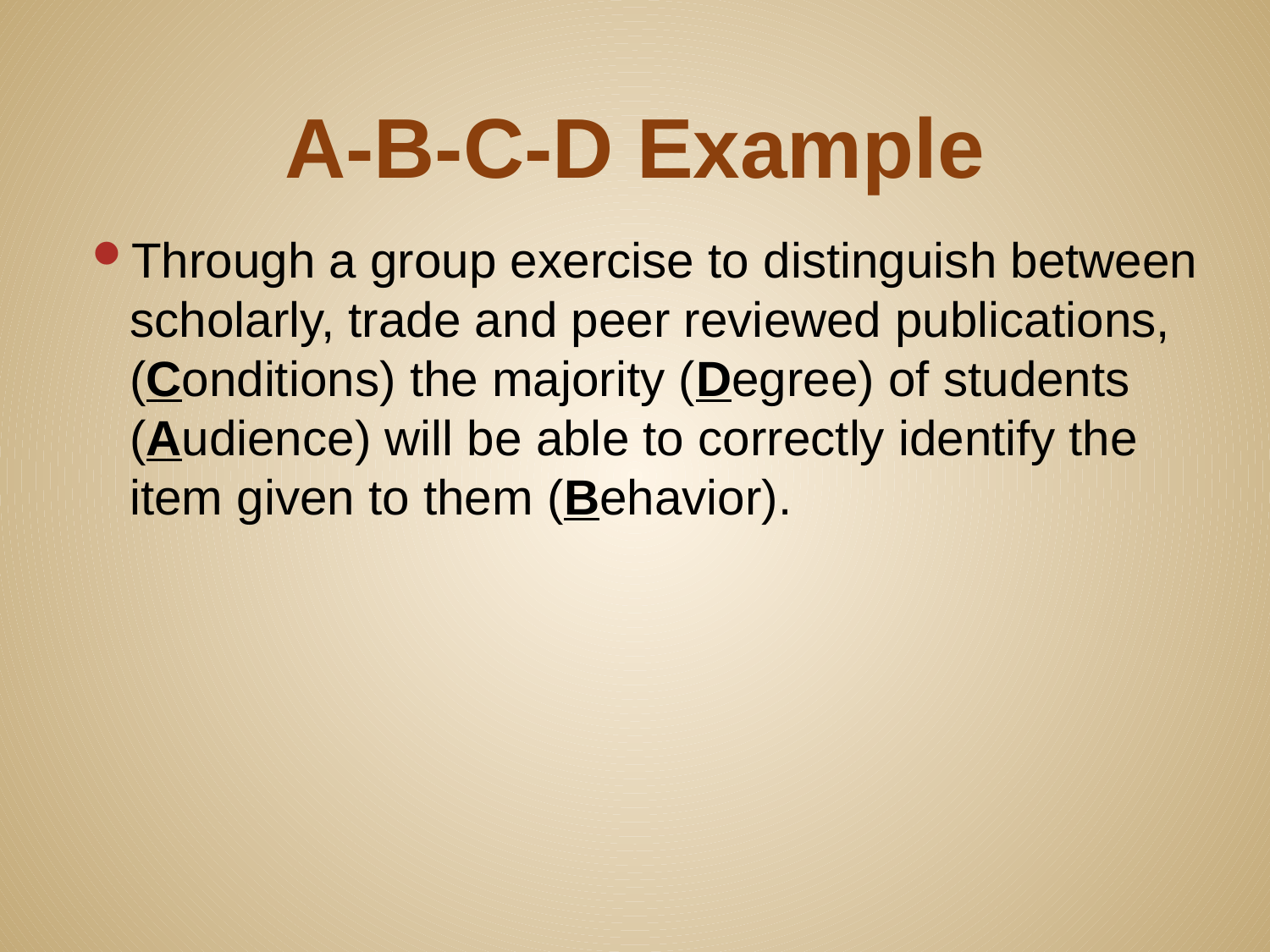

# A-B-C-D Example
Through a group exercise to distinguish between scholarly, trade and peer reviewed publications, (Conditions) the majority (Degree) of students (Audience) will be able to correctly identify the item given to them (Behavior).